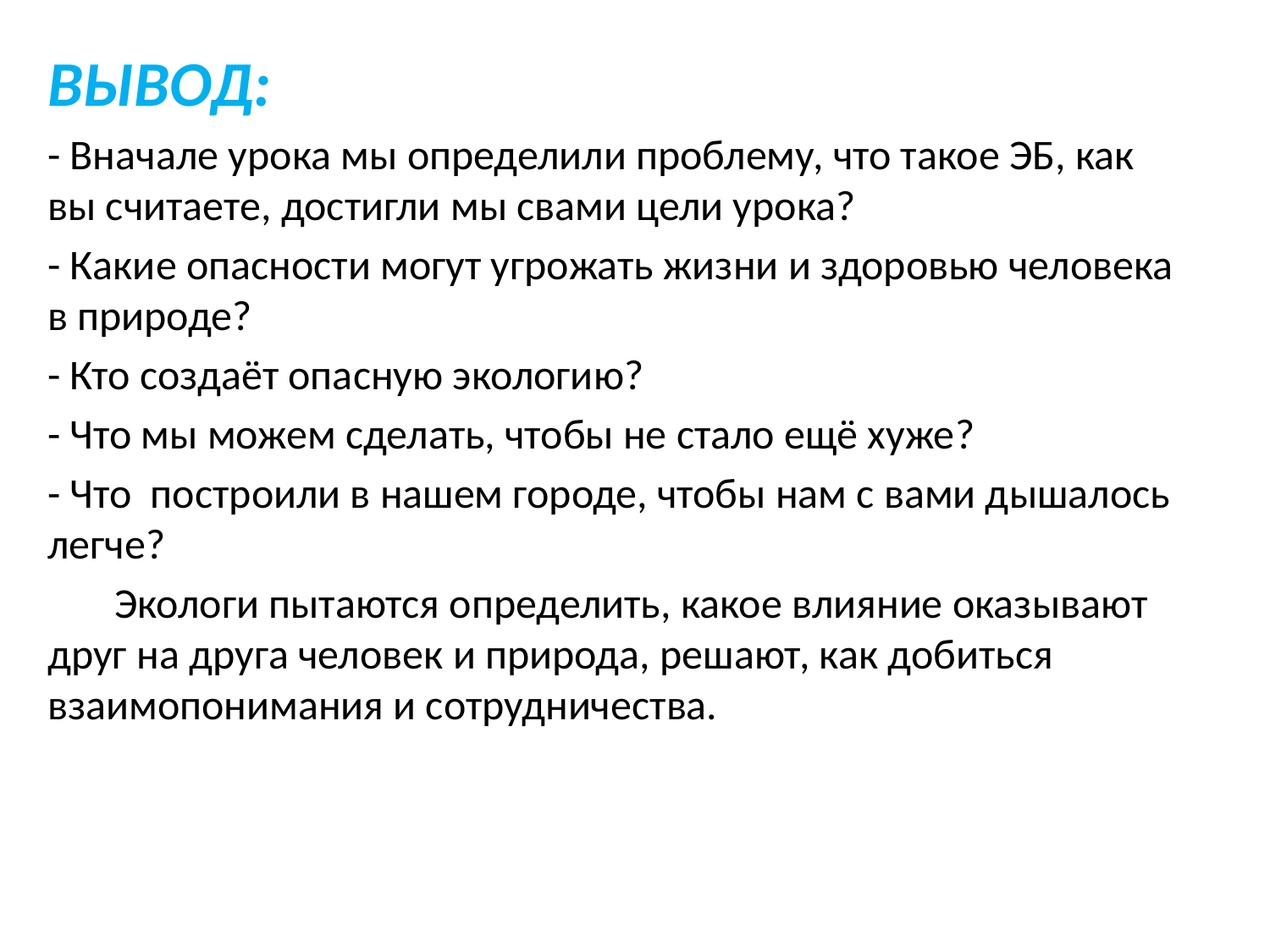

ВЫВОД:
- Вначале урока мы определили проблему, что такое ЭБ, как вы считаете, достигли мы свами цели урока?
- Какие опасности могут угрожать жизни и здоровью человека в природе?
- Кто создаёт опасную экологию?
- Что мы можем сделать, чтобы не стало ещё хуже?
- Что  построили в нашем городе, чтобы нам с вами дышалось легче?
       Экологи пытаются определить, какое влияние оказывают друг на друга человек и природа, решают, как добиться взаимопонимания и сотрудничества.